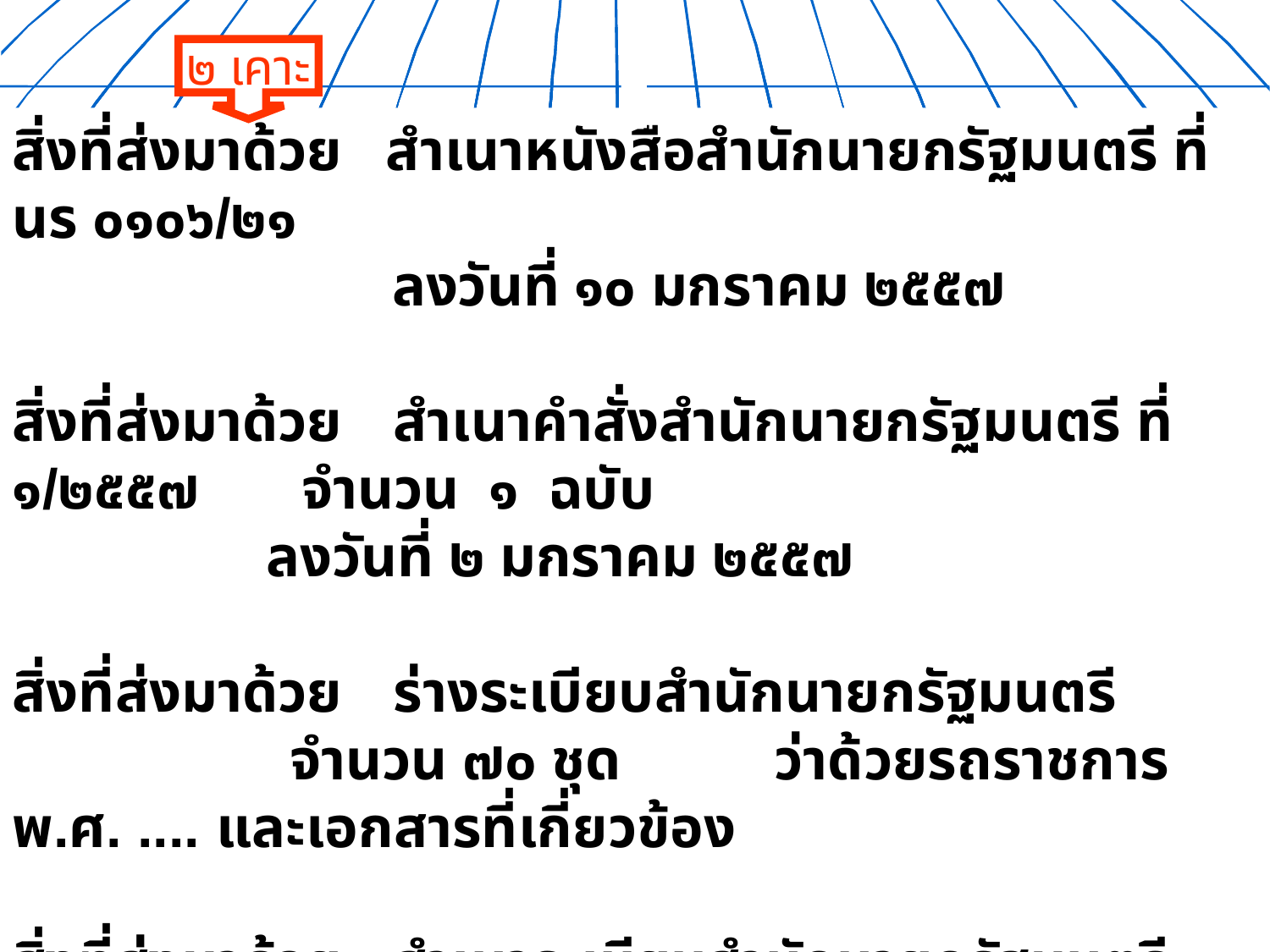

๒ เคาะ

สิ่งที่ส่งมาด้วย   สำเนาหนังสือสำนักนายกรัฐมนตรี ที่ นร ๐๑๐๖/๒๑
                          ลงวันที่ ๑๐ มกราคม ๒๕๕๗

สิ่งที่ส่งมาด้วย 	สำเนาคำสั่งสำนักนายกรัฐมนตรี ที่ ๑/๒๕๕๗       จำนวน  ๑  ฉบับ
		ลงวันที่ ๒ มกราคม ๒๕๕๗

สิ่งที่ส่งมาด้วย 	ร่างระเบียบสำนักนายกรัฐมนตรี                             จำนวน ๗๐ ชุด		ว่าด้วยรถราชการ พ.ศ. .... และเอกสารที่เกี่ยวข้อง

สิ่งที่ส่งมาด้วย 	สำเนาระเบียบสำนักนายกรัฐมนตรี
		ว่าด้วยงานสารบรรณ พ.ศ. ๒๕๒๖  และที่แก้ไขเพิ่มเติม
                            จำนวน  ๑๒๐  แผ่น